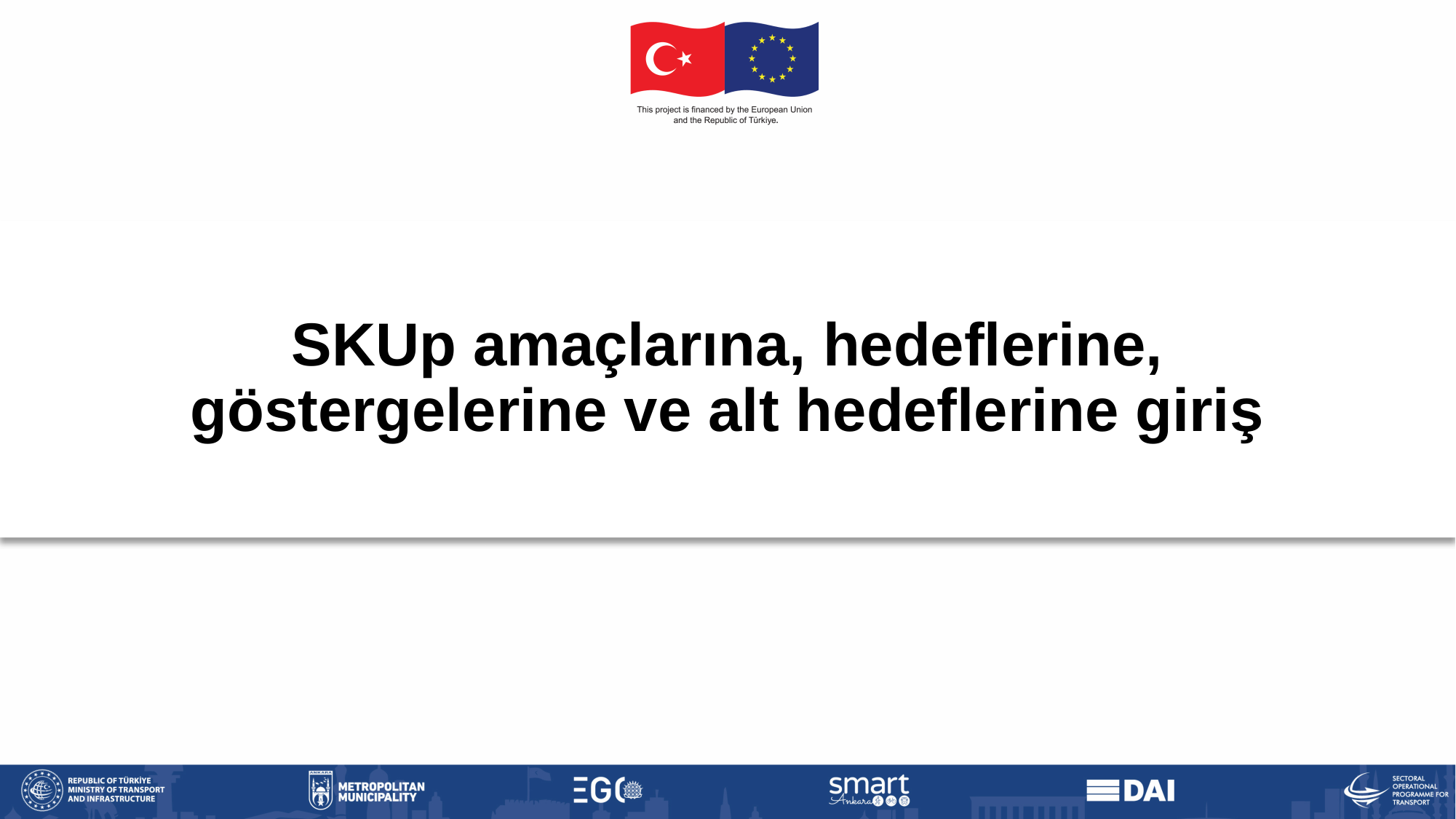

SKUp amaçlarına, hedeflerine,
göstergelerine ve alt hedeflerine giriş